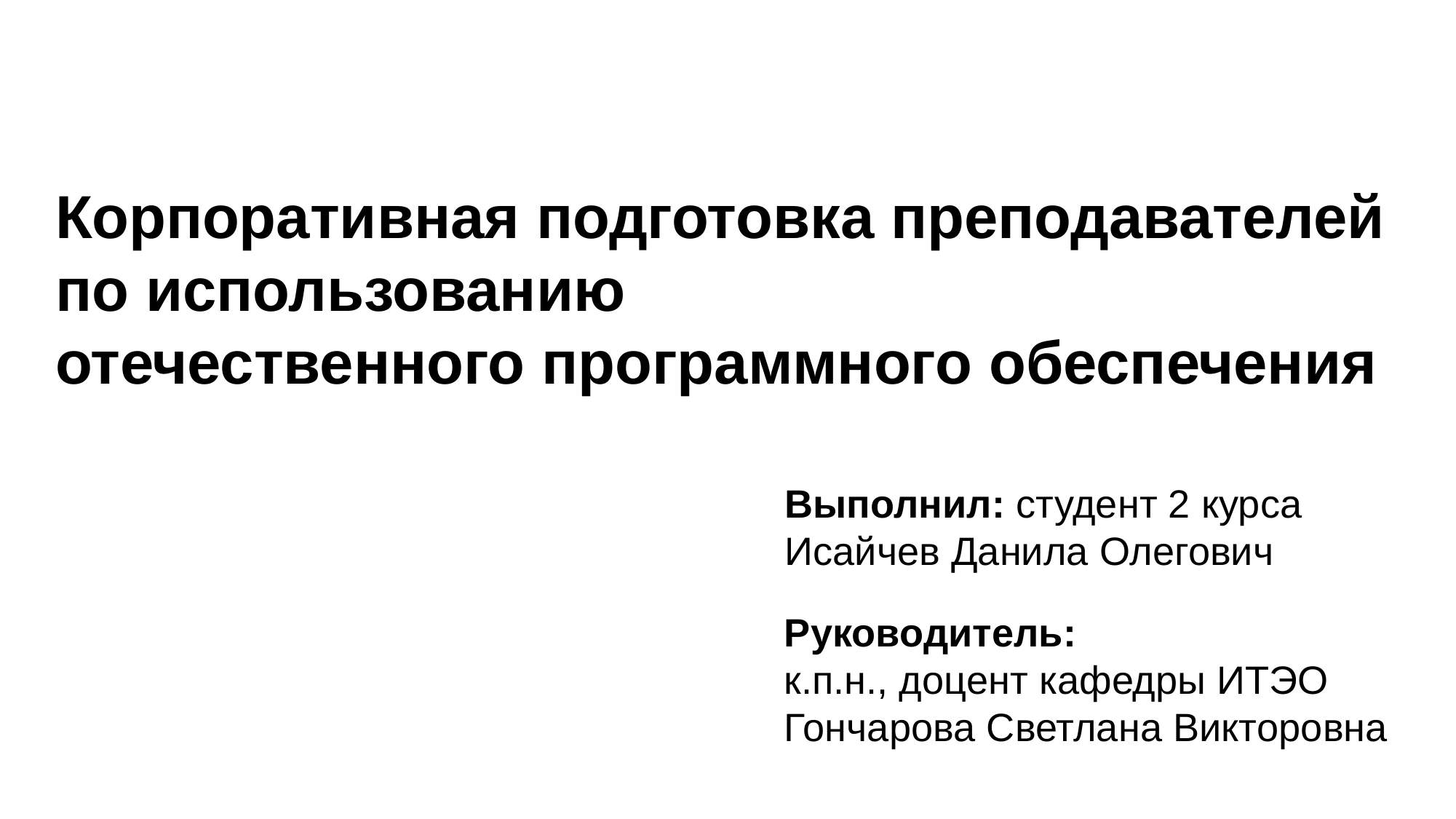

Корпоративная подготовка преподавателей
по использованию
отечественного программного обеспечения
Выполнил: студент 2 курса
Исайчев Данила Олегович
Руководитель:
к.п.н., доцент кафедры ИТЭО
Гончарова Светлана Викторовна